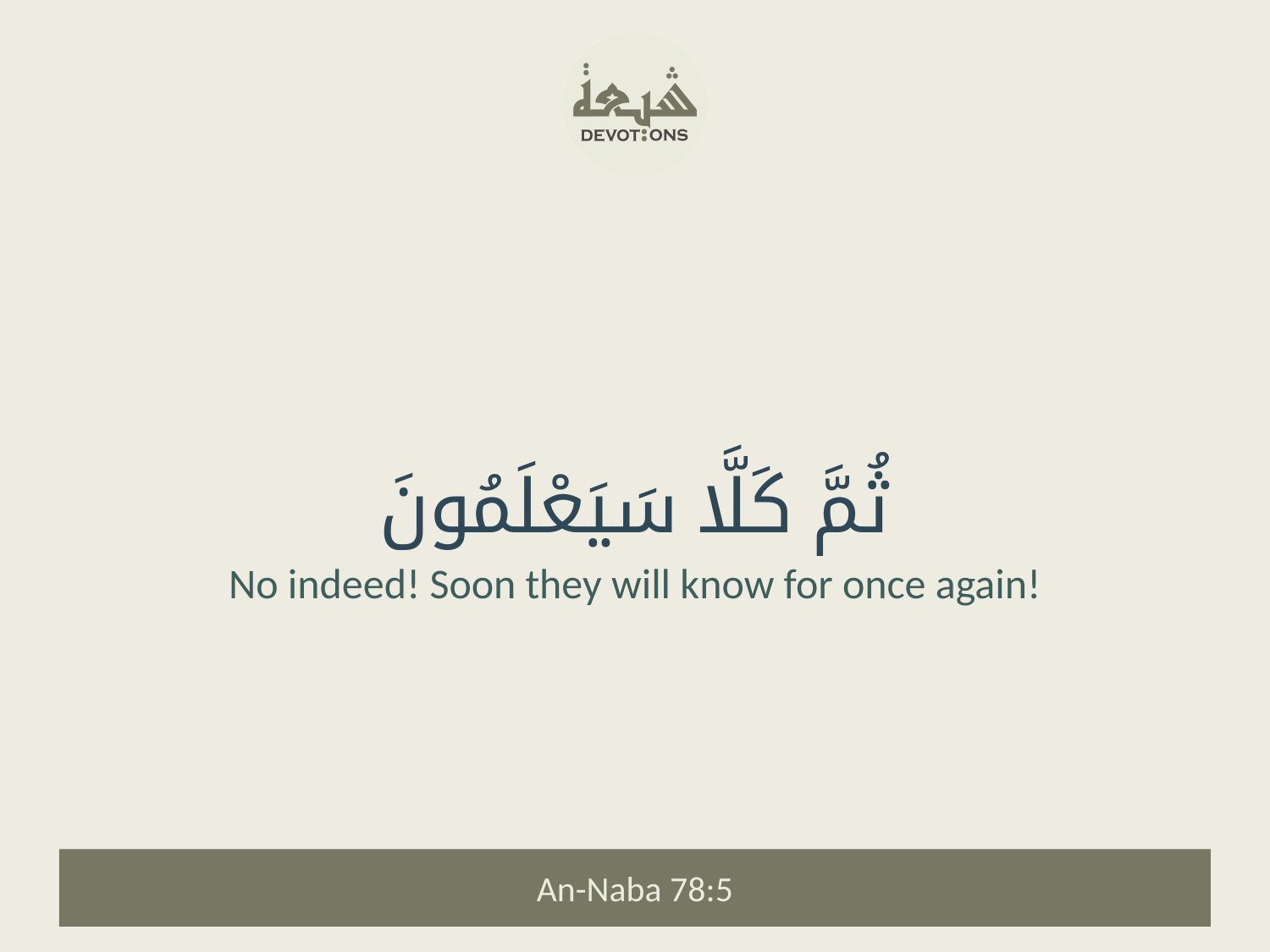

ثُمَّ كَلَّا سَيَعْلَمُونَ
No indeed! Soon they will know for once again!
An-Naba 78:5